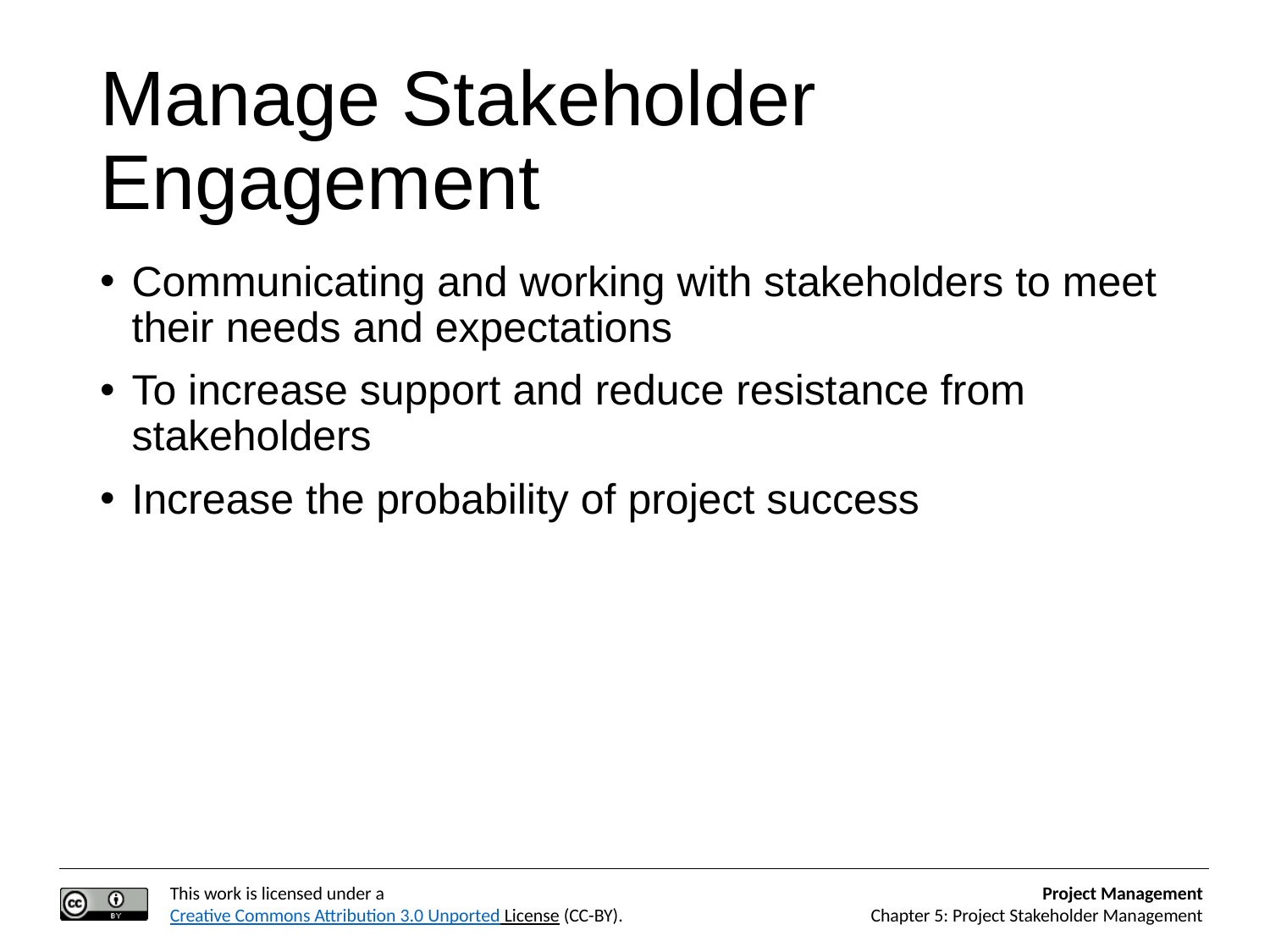

# Manage Stakeholder Engagement
Communicating and working with stakeholders to meet their needs and expectations
To increase support and reduce resistance from stakeholders
Increase the probability of project success